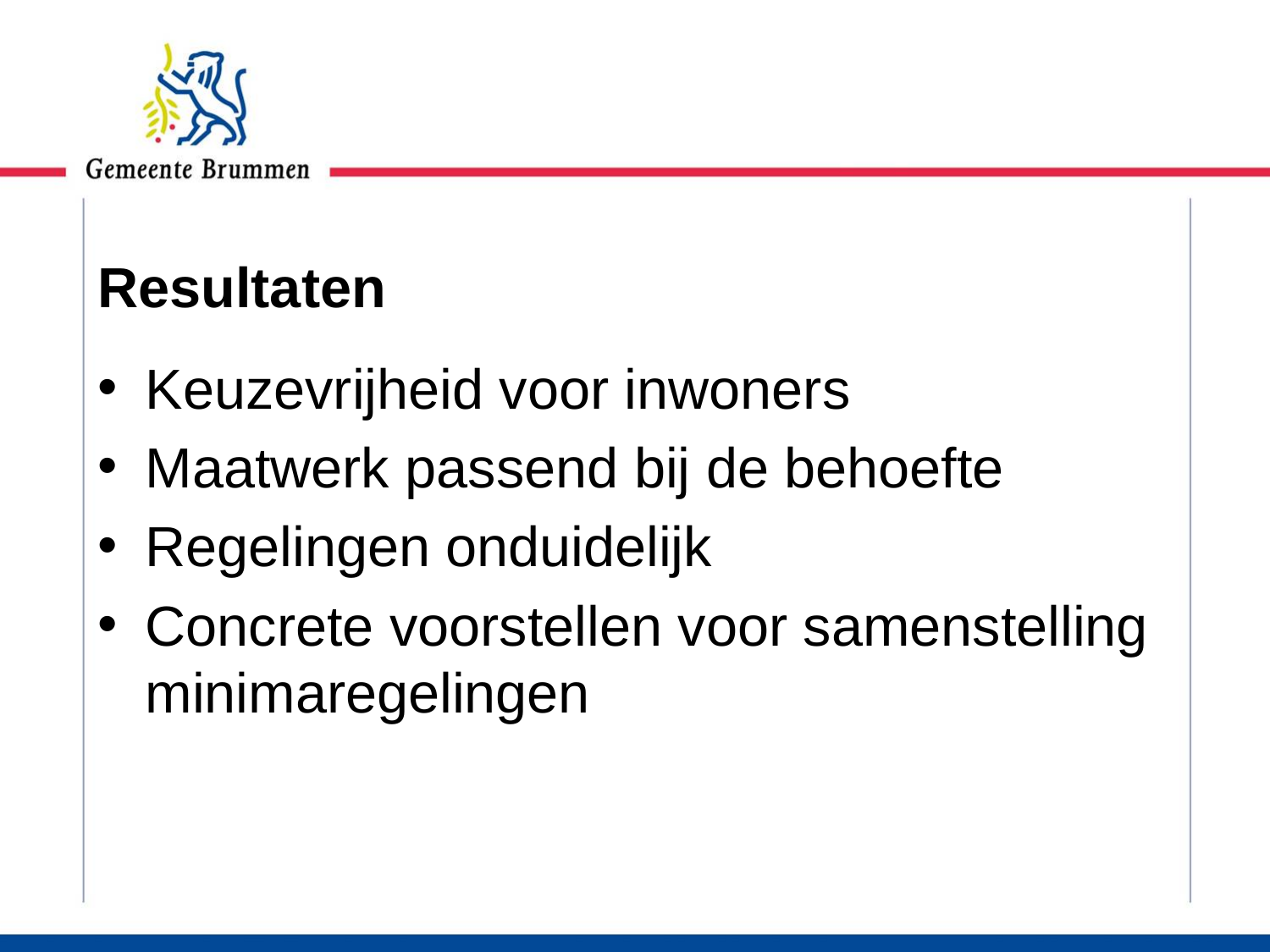

# Resultaten
Keuzevrijheid voor inwoners
Maatwerk passend bij de behoefte
Regelingen onduidelijk
Concrete voorstellen voor samenstelling minimaregelingen